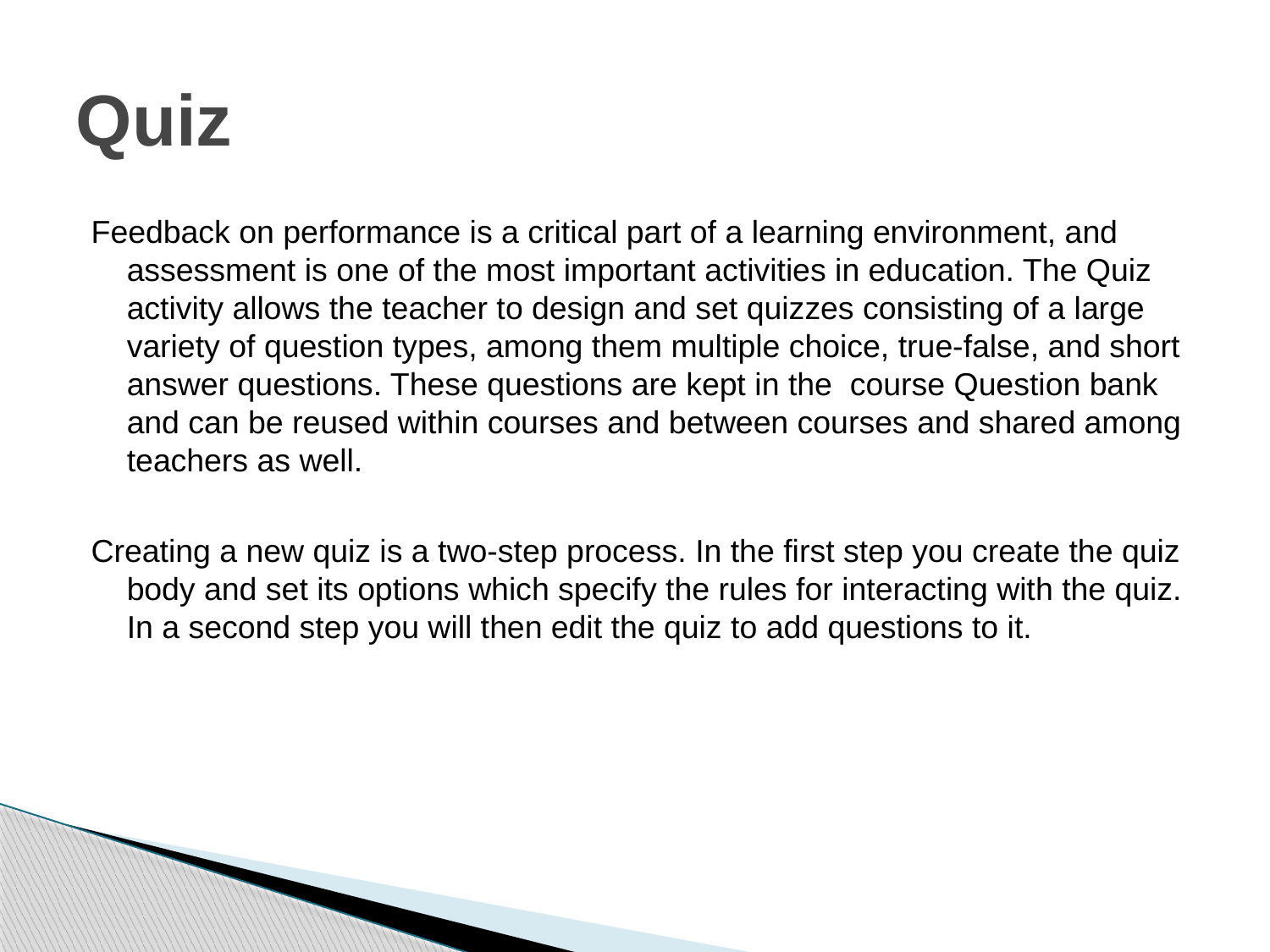

# Quiz
Feedback on performance is a critical part of a learning environment, and assessment is one of the most important activities in education. The Quiz activity allows the teacher to design and set quizzes consisting of a large variety of question types, among them multiple choice, true-false, and short answer questions. These questions are kept in the  course Question bank and can be reused within courses and between courses and shared among teachers as well.

Creating a new quiz is a two-step process. In the first step you create the quiz body and set its options which specify the rules for interacting with the quiz. In a second step you will then edit the quiz to add questions to it.